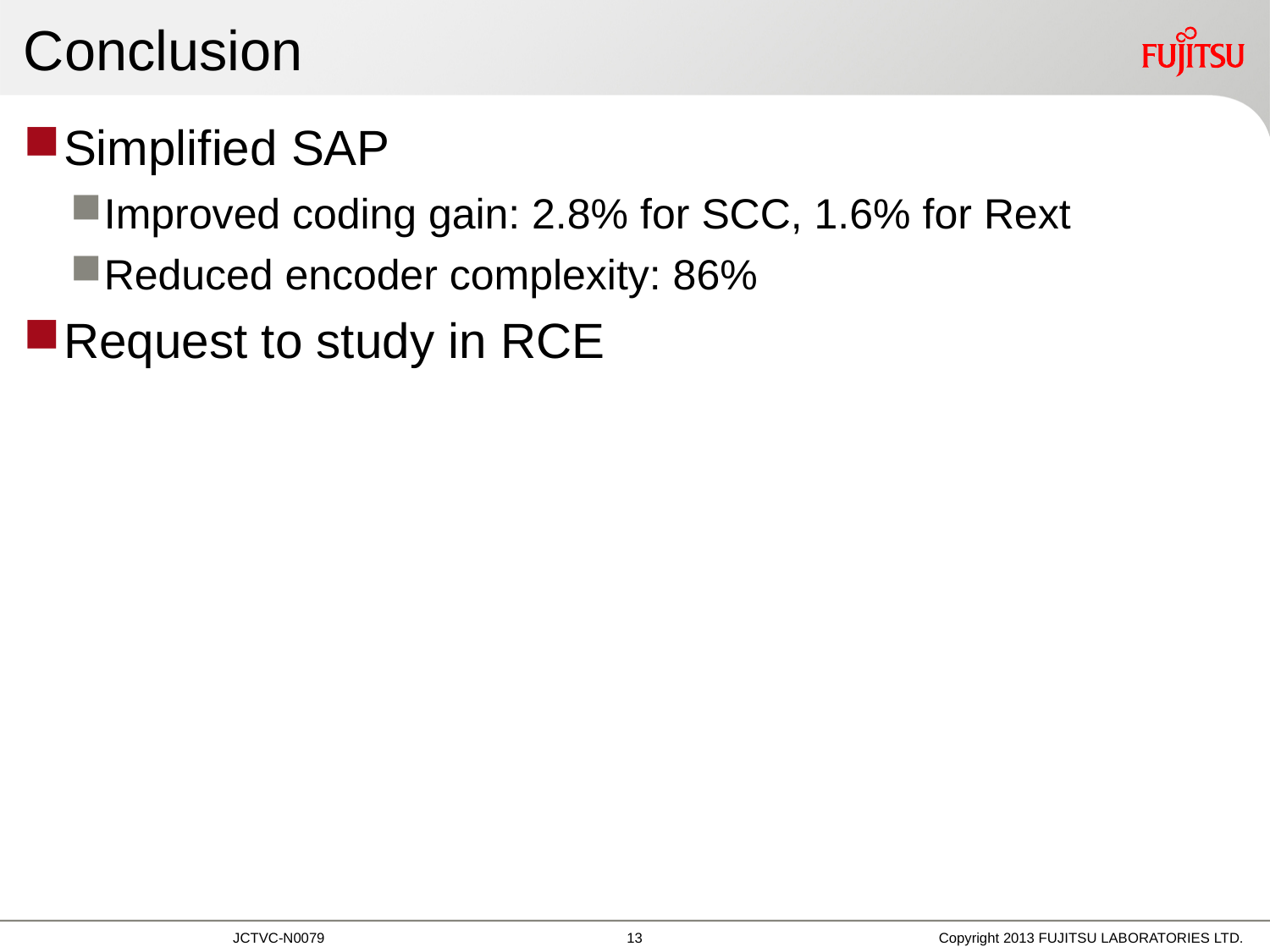

# Conclusion
Simplified SAP
Improved coding gain: 2.8% for SCC, 1.6% for Rext
Reduced encoder complexity: 86%
Request to study in RCE
13
Copyright 2013 FUJITSU LABORATORIES LTD.